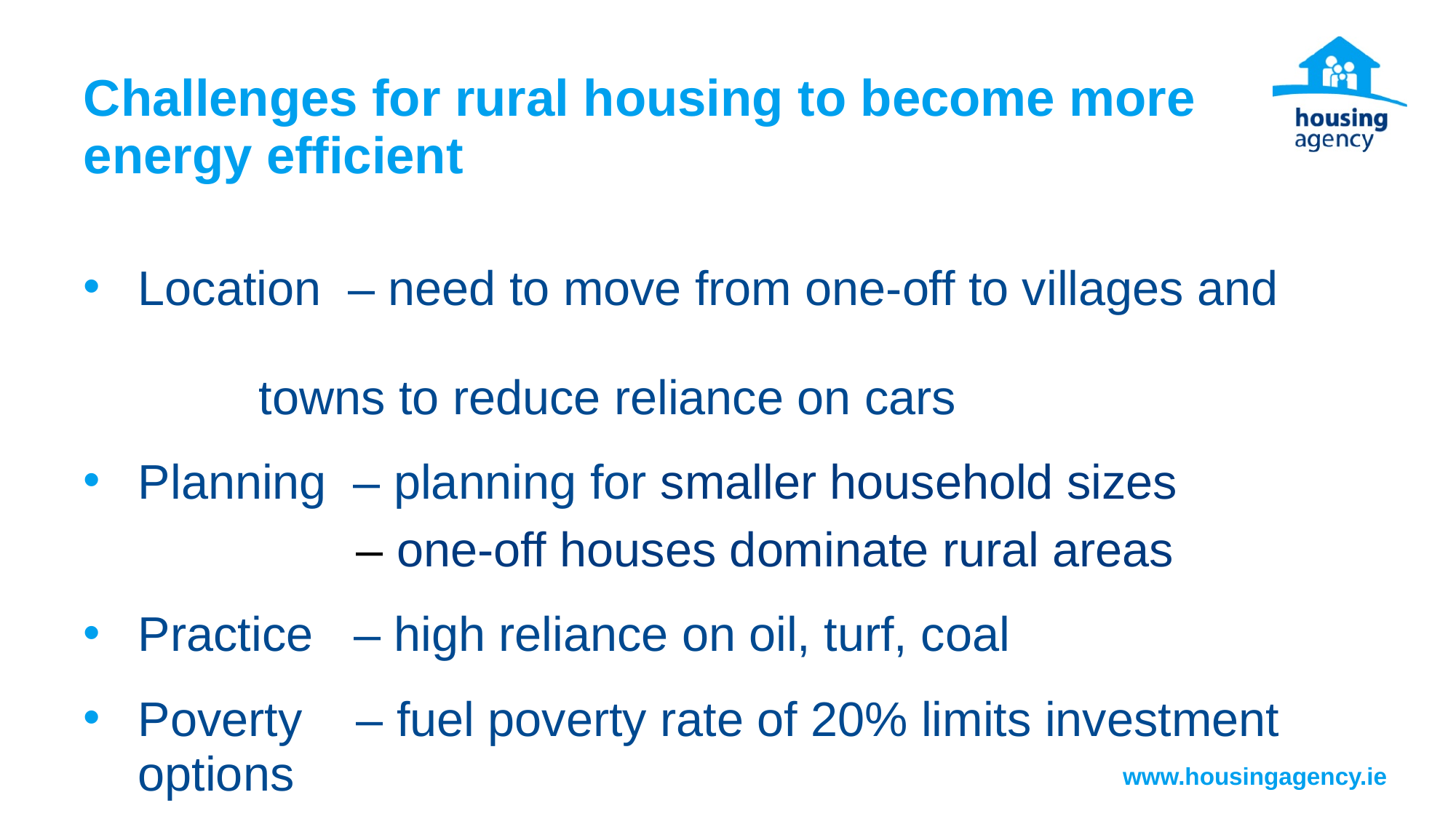

# Challenges for rural housing to become more energy efficient
Location  – need to move from one-off to villages and                                                                                                  towns to reduce reliance on cars
Planning  – planning for smaller household sizes
– one-off houses dominate rural areas
Practice   – high reliance on oil, turf, coal
Poverty    – fuel poverty rate of 20% limits investment options